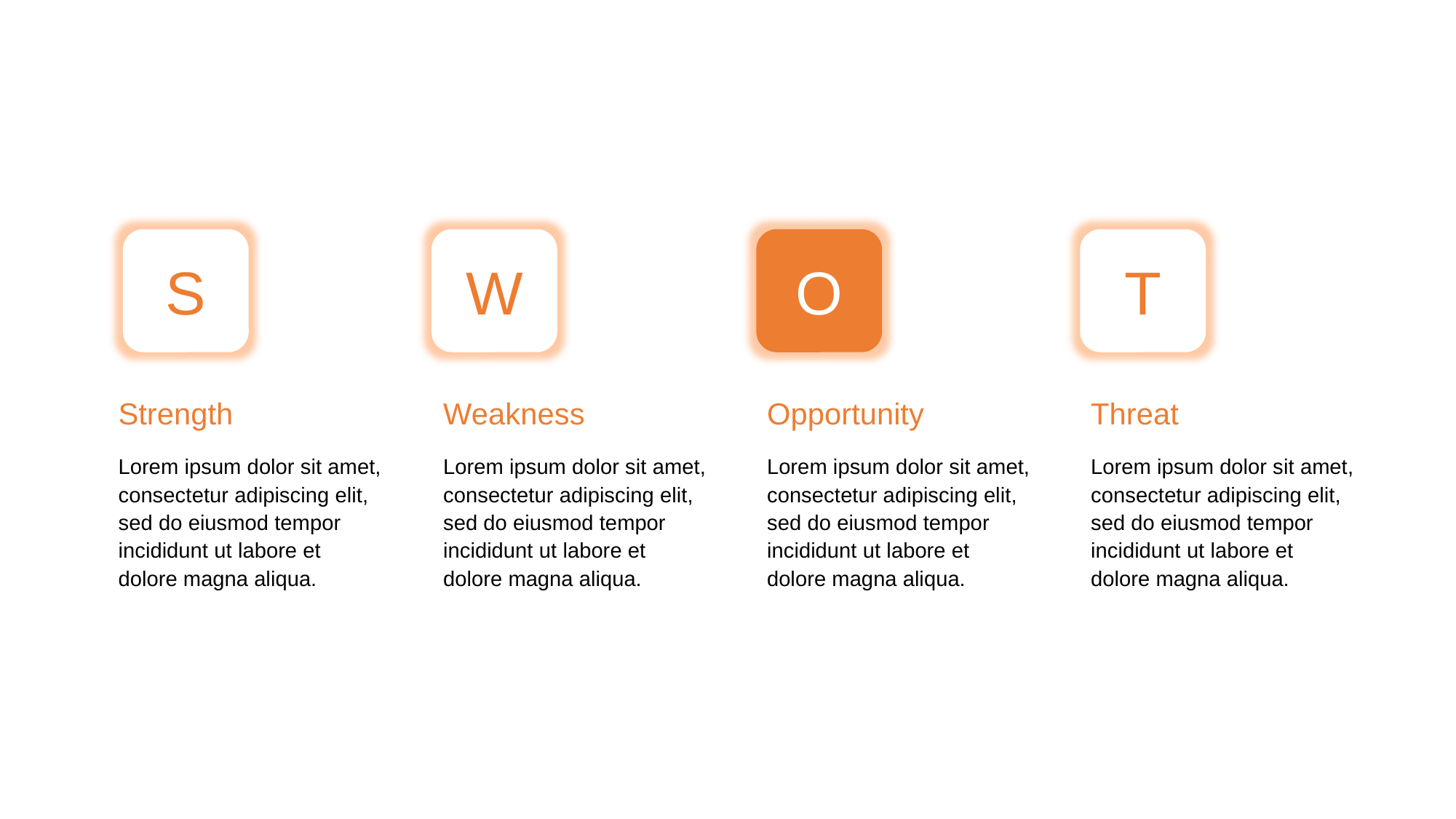

S
Strength
Lorem ipsum dolor sit amet, consectetur adipiscing elit, sed do eiusmod tempor incididunt ut labore et dolore magna aliqua.

W
Weakness
Lorem ipsum dolor sit amet, consectetur adipiscing elit, sed do eiusmod tempor incididunt ut labore et dolore magna aliqua.

O
Opportunity
Lorem ipsum dolor sit amet, consectetur adipiscing elit, sed do eiusmod tempor incididunt ut labore et dolore magna aliqua.

T
Threat
Lorem ipsum dolor sit amet, consectetur adipiscing elit, sed do eiusmod tempor incididunt ut labore et dolore magna aliqua.